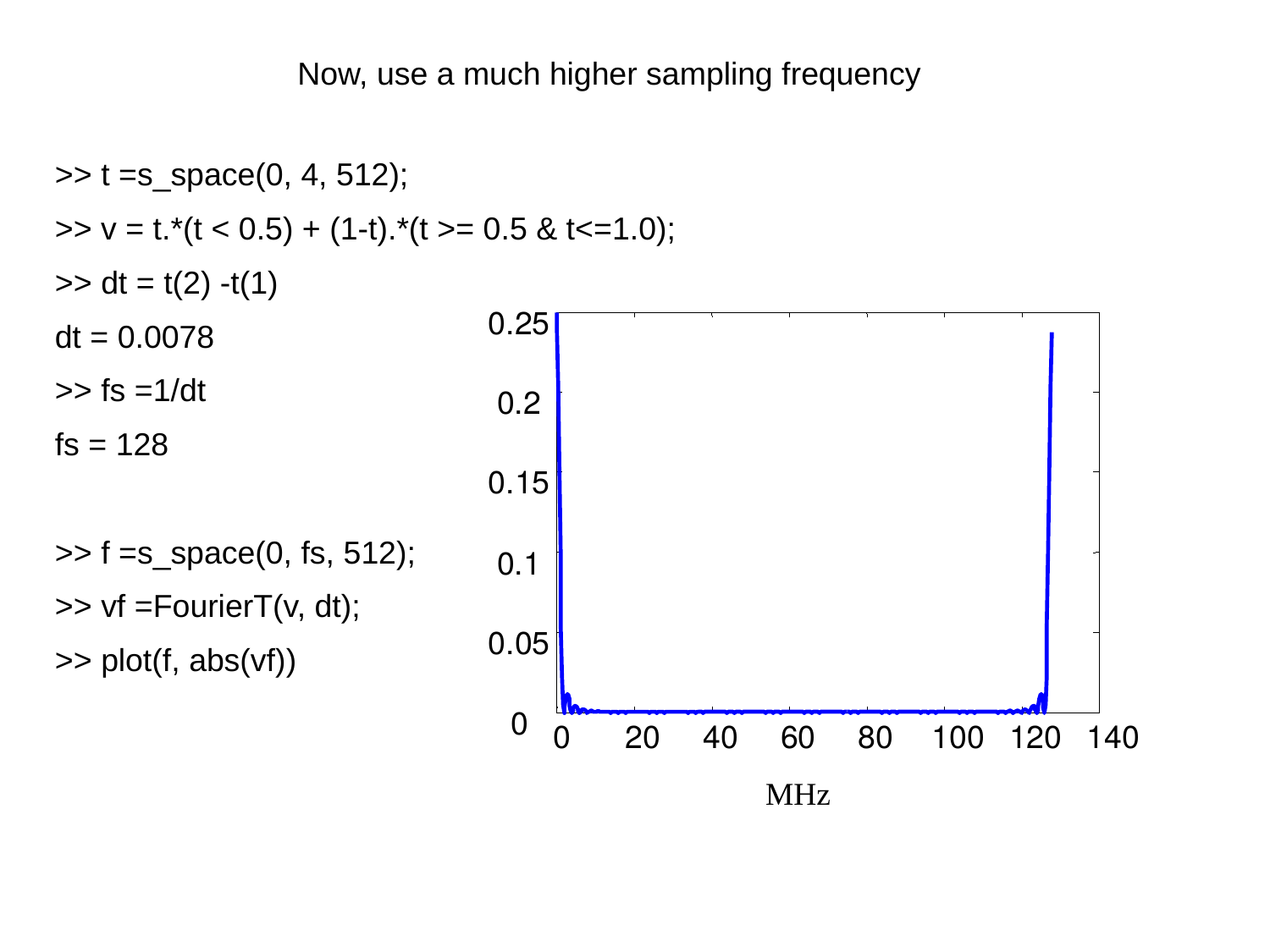

Now, use a much higher sampling frequency
>> t =s_space(0, 4, 512);
>> v = t.*(t < 0.5) + (1-t).*(t >= 0.5 & t<=1.0);
>> dt = t(2) -t(1)
dt = 0.0078
>> fs =1/dt
fs = 128

>> f =s_space(0, fs, 512);
>> vf =FourierT(v, dt);
>> plot(f, abs(vf))
0.25

0.2

0.15

0.1

0.05

0

0
20
40
60
80
100
120
140
MHz